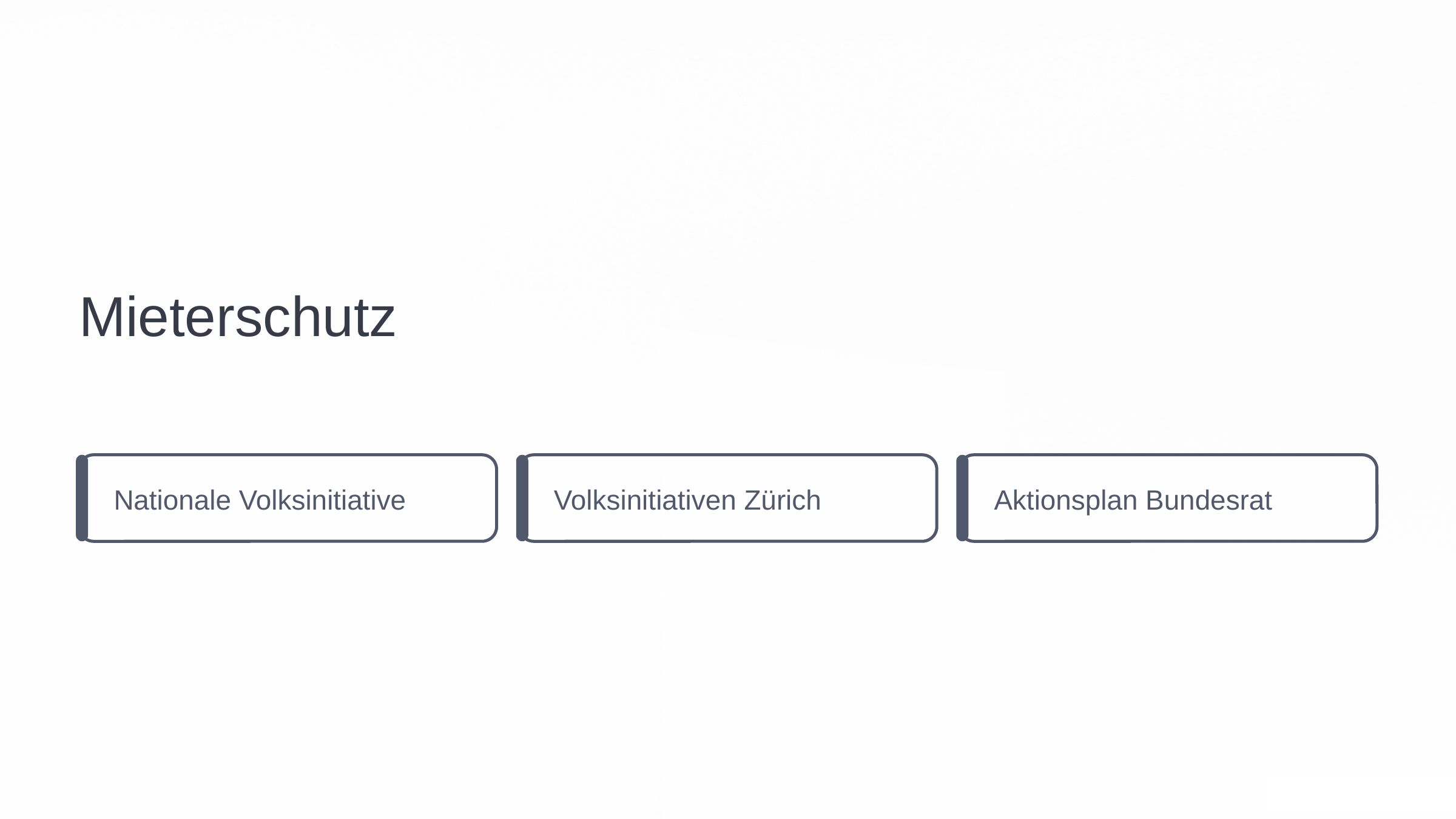

Mieterschutz

Nationale Volksinitiative
Volksinitiativen Zürich
Aktionsplan Bundesrat